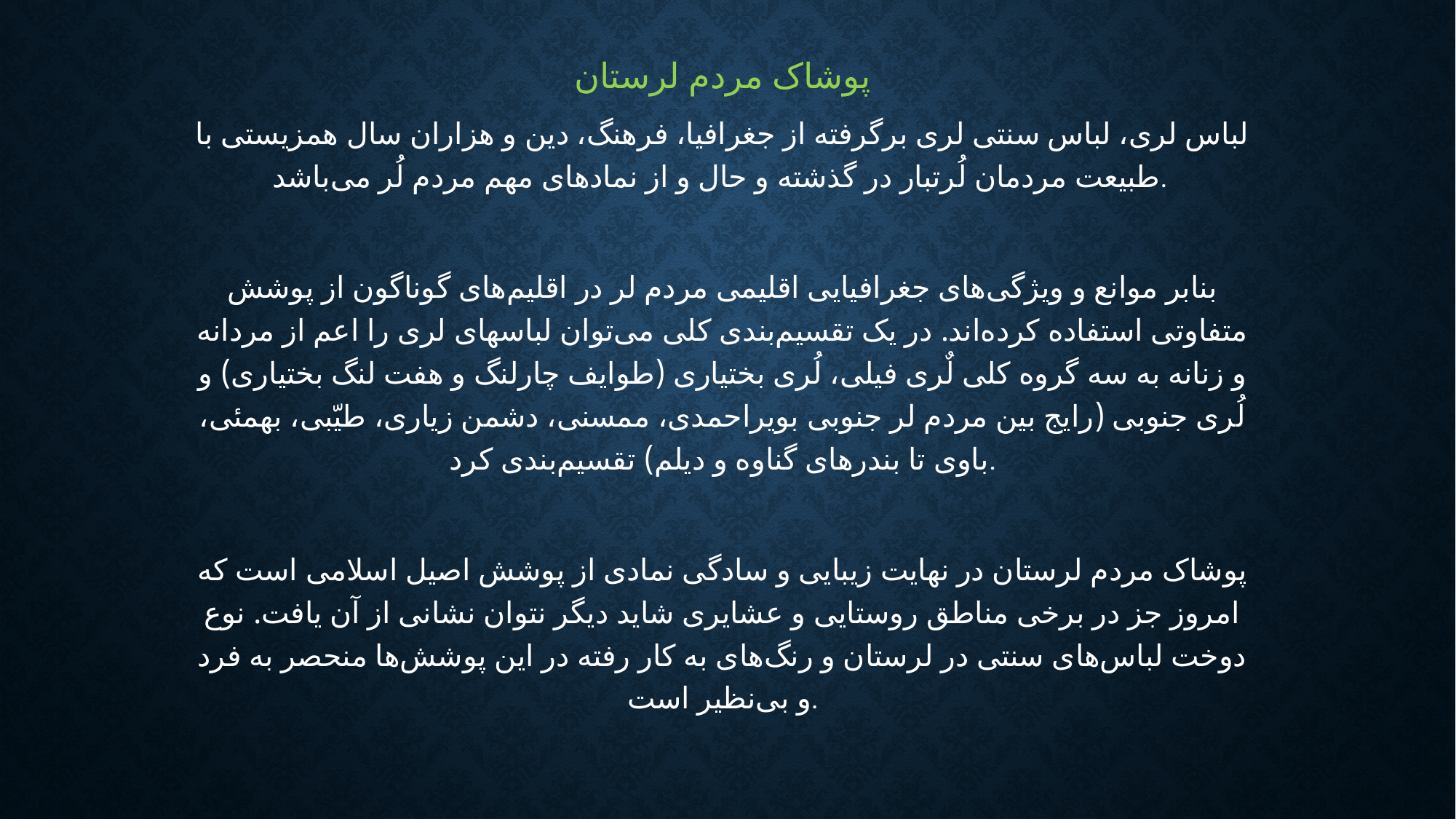

پوشاک مردم لرستان
لباس لری، لباس سنتی لری برگرفته از جغرافیا، فرهنگ، دین و هزاران سال همزیستی با طبیعت مردمان لُرتبار در گذشته و حال و از نمادهای مهم مردم لُر می‌باشد.

بنابر موانع و ویژگی‌های جغرافیایی اقلیمی مردم لر در اقلیم‌های گوناگون از پوشش متفاوتی استفاده کرده‌اند. در یک تقسیم‌بندی کلی می‌توان لباسهای لری را اعم از مردانه و زنانه به سه گروه کلی لٌری فیلی، لُری بختیاری (طوایف چارلنگ و هفت لنگ بختیاری) و لُری جنوبی (رایج بین مردم لر جنوبی بویراحمدی، ممسنی، دشمن زیاری، طیّبی، بهمئی، باوی تا بندرهای گناوه و دیلم) تقسیم‌بندی کرد.

پوشاک مردم لرستان در نهایت زیبایی و سادگی نمادی از پوشش اصیل اسلامی است که امروز جز در برخی مناطق روستایی و عشایری شاید دیگر نتوان نشانی از آن یافت. نوع دوخت لباس‌های سنتی در لرستان و رنگ‌های به کار رفته در این پوشش‌ها منحصر به فرد و بی‌نظیر است.